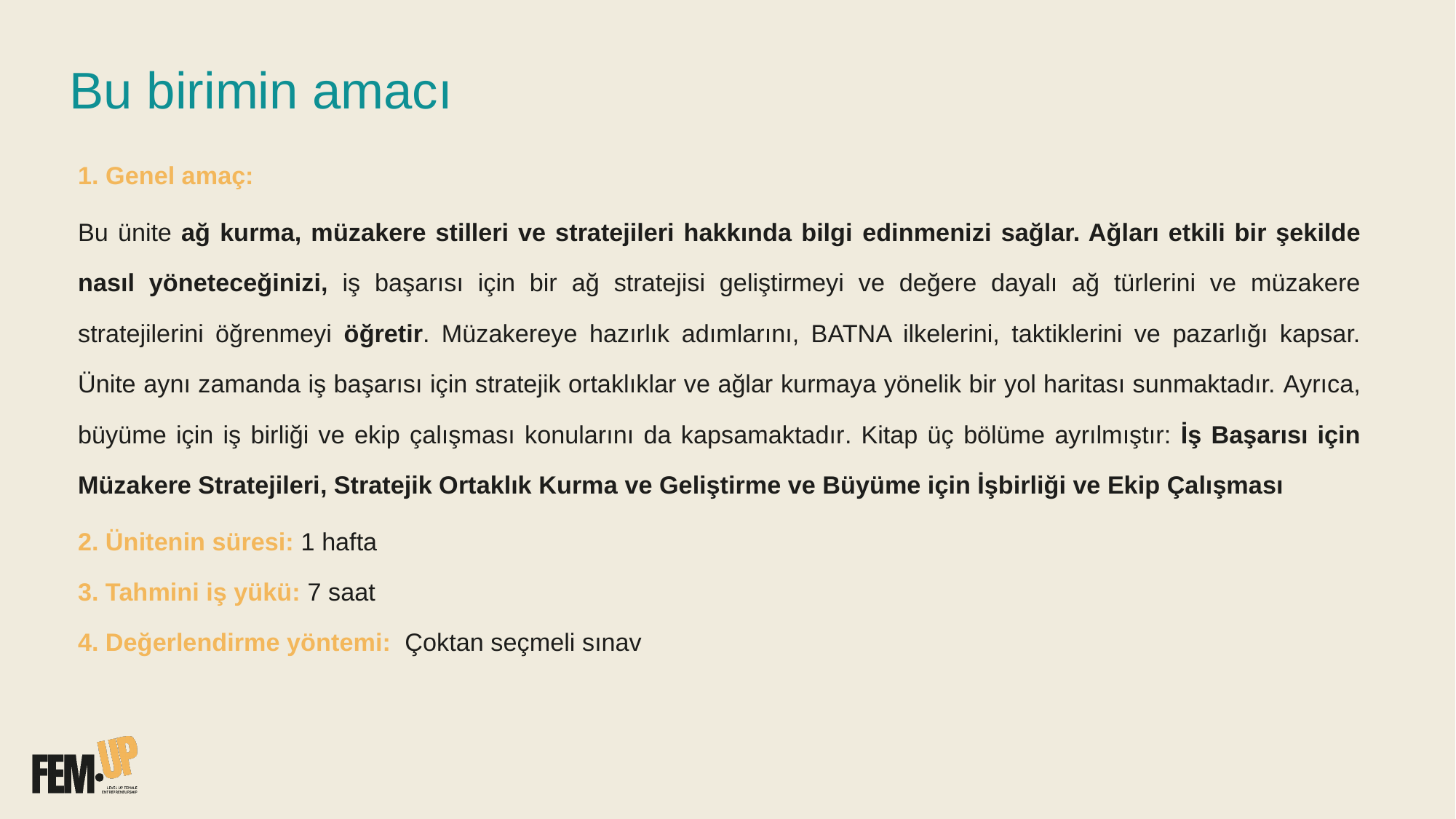

# Bu birimin amacı
1. Genel amaç:
Bu ünite ağ kurma, müzakere stilleri ve stratejileri hakkında bilgi edinmenizi sağlar. Ağları etkili bir şekilde nasıl yöneteceğinizi, iş başarısı için bir ağ stratejisi geliştirmeyi ve değere dayalı ağ türlerini ve müzakere stratejilerini öğrenmeyi öğretir. Müzakereye hazırlık adımlarını, BATNA ilkelerini, taktiklerini ve pazarlığı kapsar. Ünite aynı zamanda iş başarısı için stratejik ortaklıklar ve ağlar kurmaya yönelik bir yol haritası sunmaktadır. Ayrıca, büyüme için iş birliği ve ekip çalışması konularını da kapsamaktadır. Kitap üç bölüme ayrılmıştır: İş Başarısı için Müzakere Stratejileri, Stratejik Ortaklık Kurma ve Geliştirme ve Büyüme için İşbirliği ve Ekip Çalışması
2. Ünitenin süresi: 1 hafta
3. Tahmini iş yükü: 7 saat
4. Değerlendirme yöntemi:  Çoktan seçmeli sınav